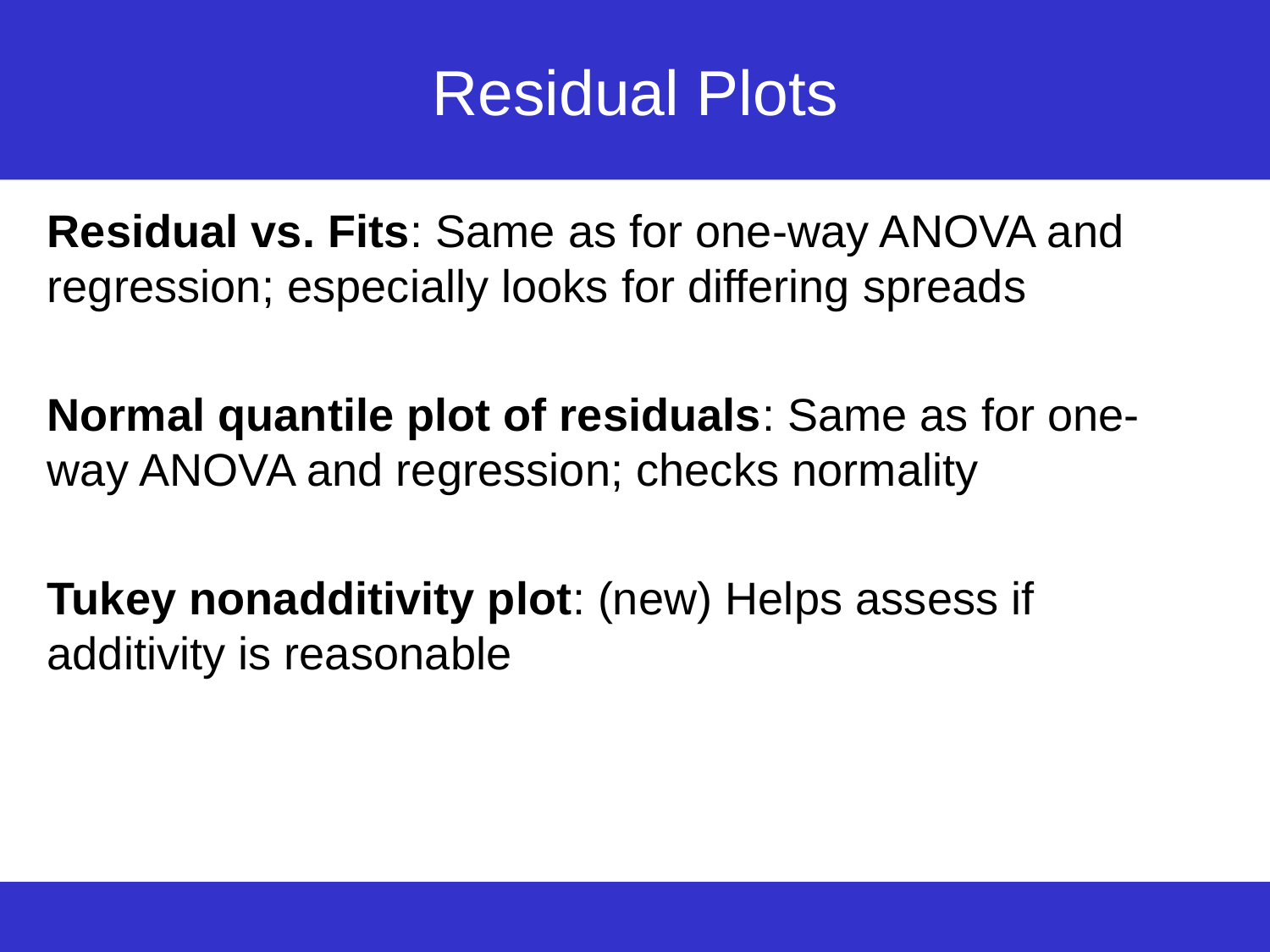

# Residual Plots
Residual vs. Fits: Same as for one-way ANOVA and regression; especially looks for differing spreads

Normal quantile plot of residuals: Same as for one-way ANOVA and regression; checks normality

Tukey nonadditivity plot: (new) Helps assess if additivity is reasonable